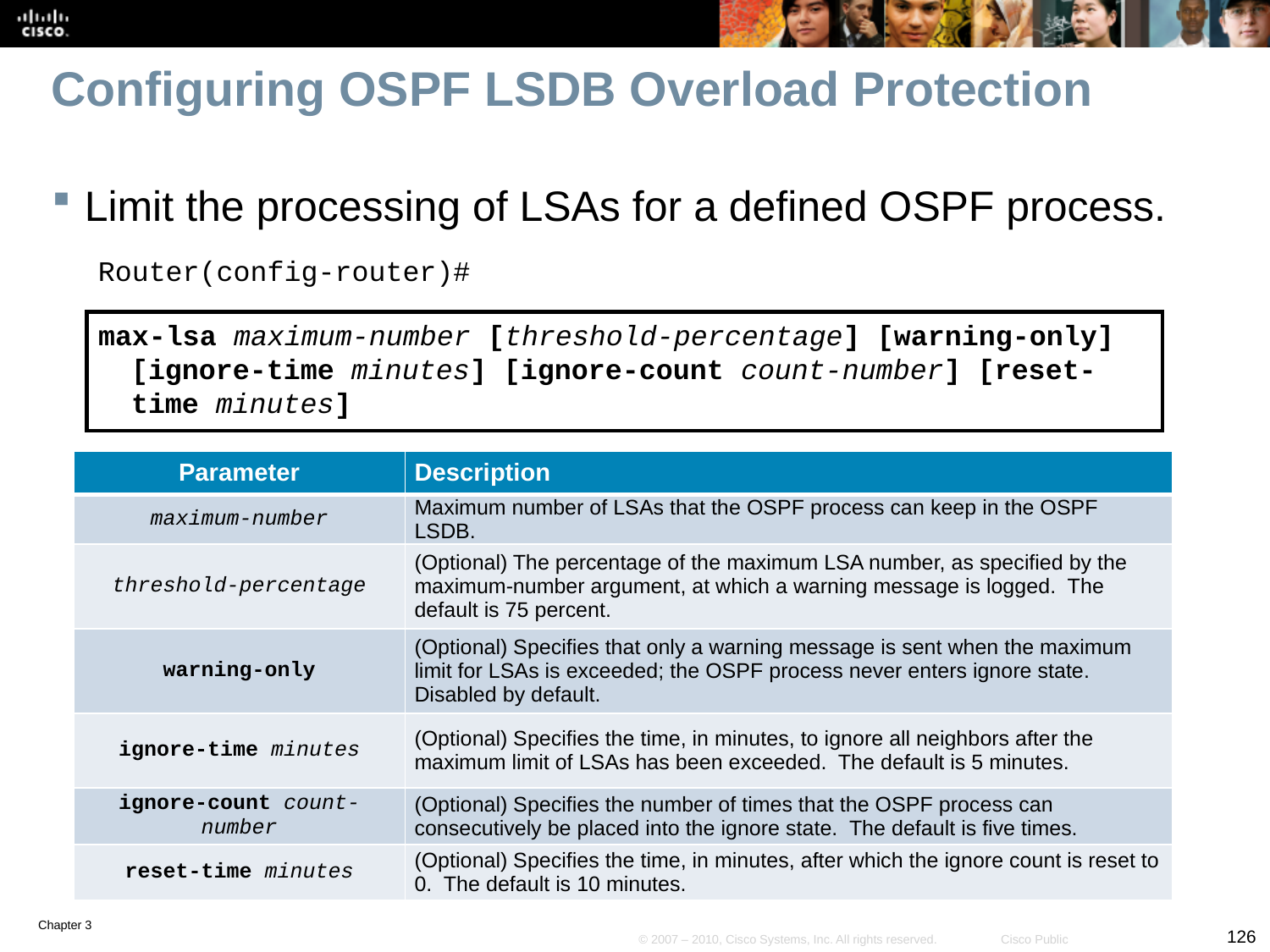

# Configuring OSPF LSDB Overload Protection
Limit the processing of LSAs for a defined OSPF process.
Router(config-router)#
max-lsa maximum-number [threshold-percentage] [warning-only] [ignore-time minutes] [ignore-count count-number] [reset-time minutes]
| Parameter | Description |
| --- | --- |
| maximum-number | Maximum number of LSAs that the OSPF process can keep in the OSPF LSDB. |
| threshold-percentage | (Optional) The percentage of the maximum LSA number, as specified by the maximum-number argument, at which a warning message is logged. The default is 75 percent. |
| warning-only | (Optional) Specifies that only a warning message is sent when the maximum limit for LSAs is exceeded; the OSPF process never enters ignore state. Disabled by default. |
| ignore-time minutes | (Optional) Specifies the time, in minutes, to ignore all neighbors after the maximum limit of LSAs has been exceeded. The default is 5 minutes. |
| ignore-count count-number | (Optional) Specifies the number of times that the OSPF process can consecutively be placed into the ignore state. The default is five times. |
| reset-time minutes | (Optional) Specifies the time, in minutes, after which the ignore count is reset to 0. The default is 10 minutes. |